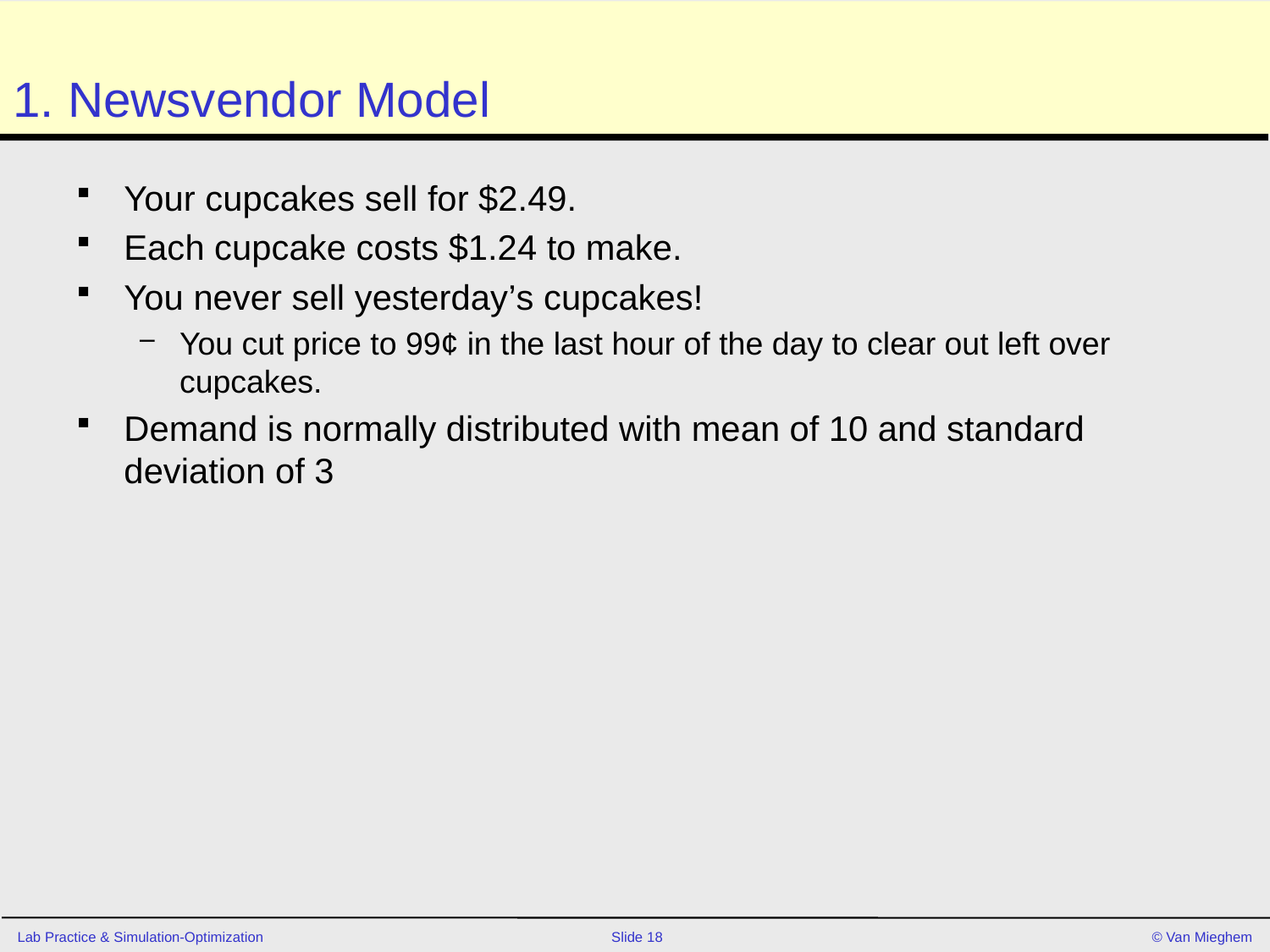

# 1. Newsvendor Model
Your cupcakes sell for $2.49.
Each cupcake costs $1.24 to make.
You never sell yesterday’s cupcakes!
You cut price to 99¢ in the last hour of the day to clear out left over cupcakes.
Demand is normally distributed with mean of 10 and standard deviation of 3